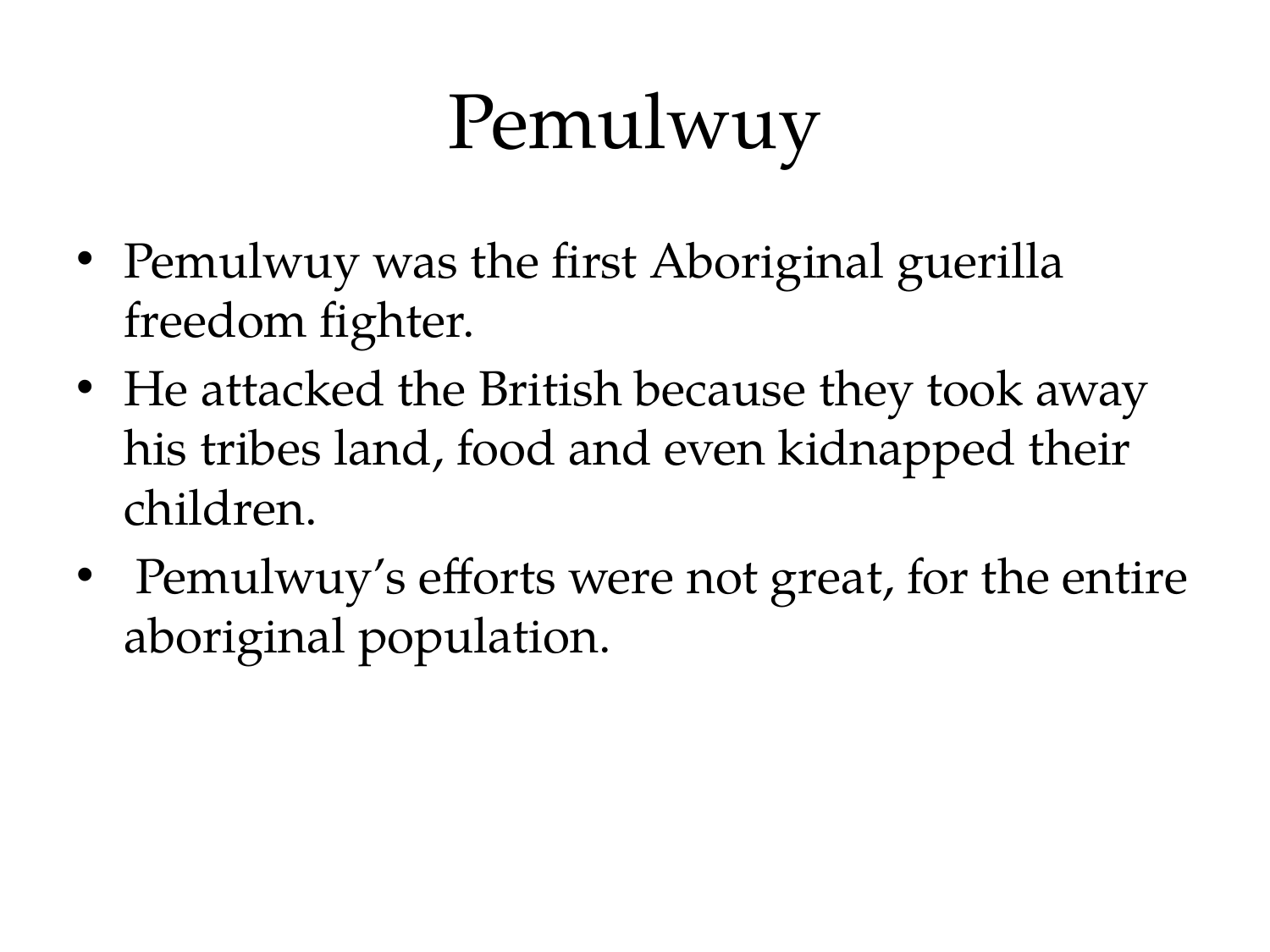

# Pemulwuy
Pemulwuy was the first Aboriginal guerilla freedom fighter.
He attacked the British because they took away his tribes land, food and even kidnapped their children.
 Pemulwuy’s efforts were not great, for the entire aboriginal population.